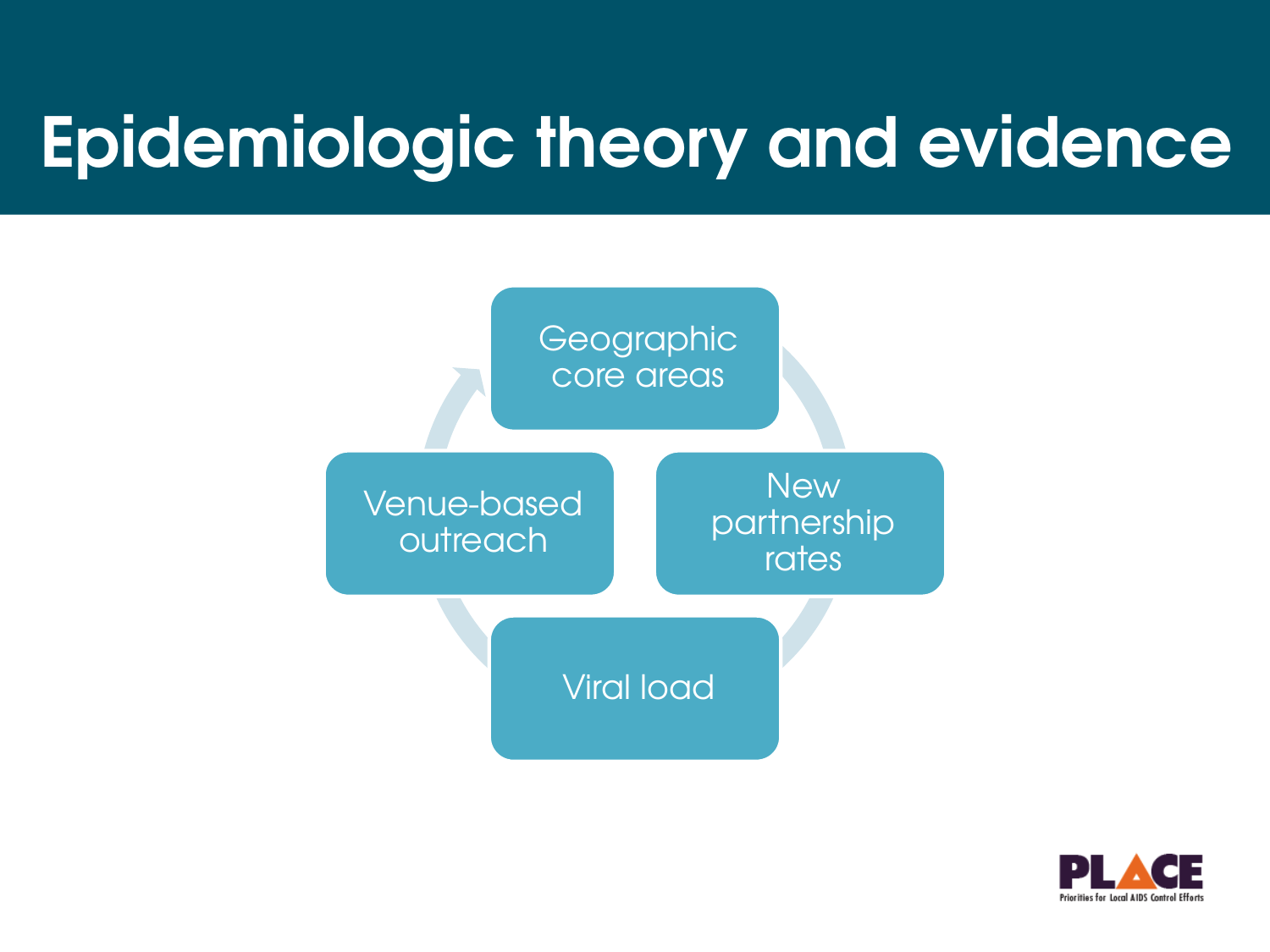

# Epidemiologic theory and evidence
Geographic core areas
New partnership rates
Viral load
Venue-based outreach